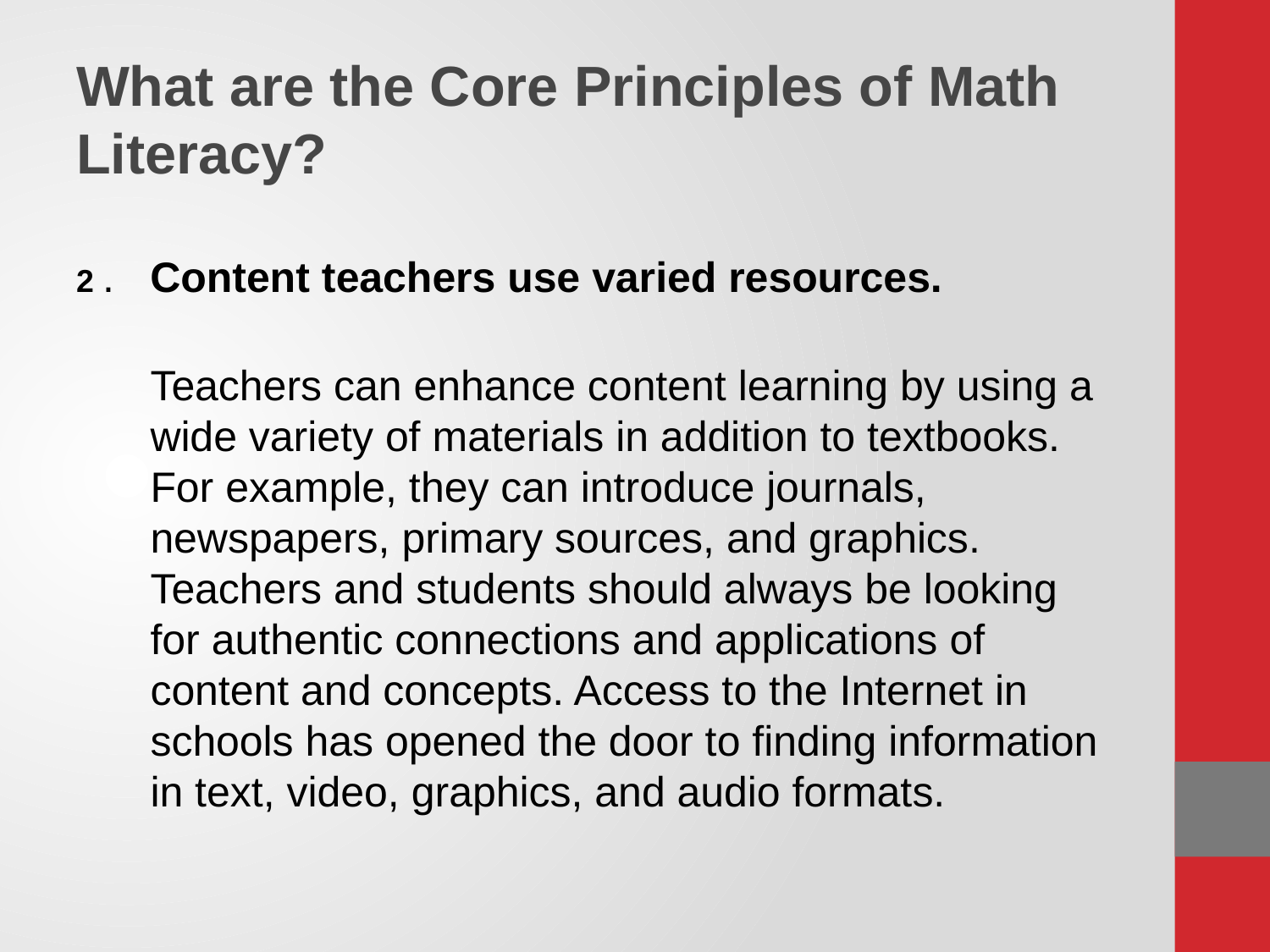

# What are the Core Principles of Math Literacy?
2 .   Content teachers use varied resources.
Teachers can enhance content learning by using a wide variety of materials in addition to textbooks. For example, they can introduce journals, newspapers, primary sources, and graphics. Teachers and students should always be looking for authentic connections and applications of content and concepts. Access to the Internet in schools has opened the door to finding information in text, video, graphics, and audio formats.